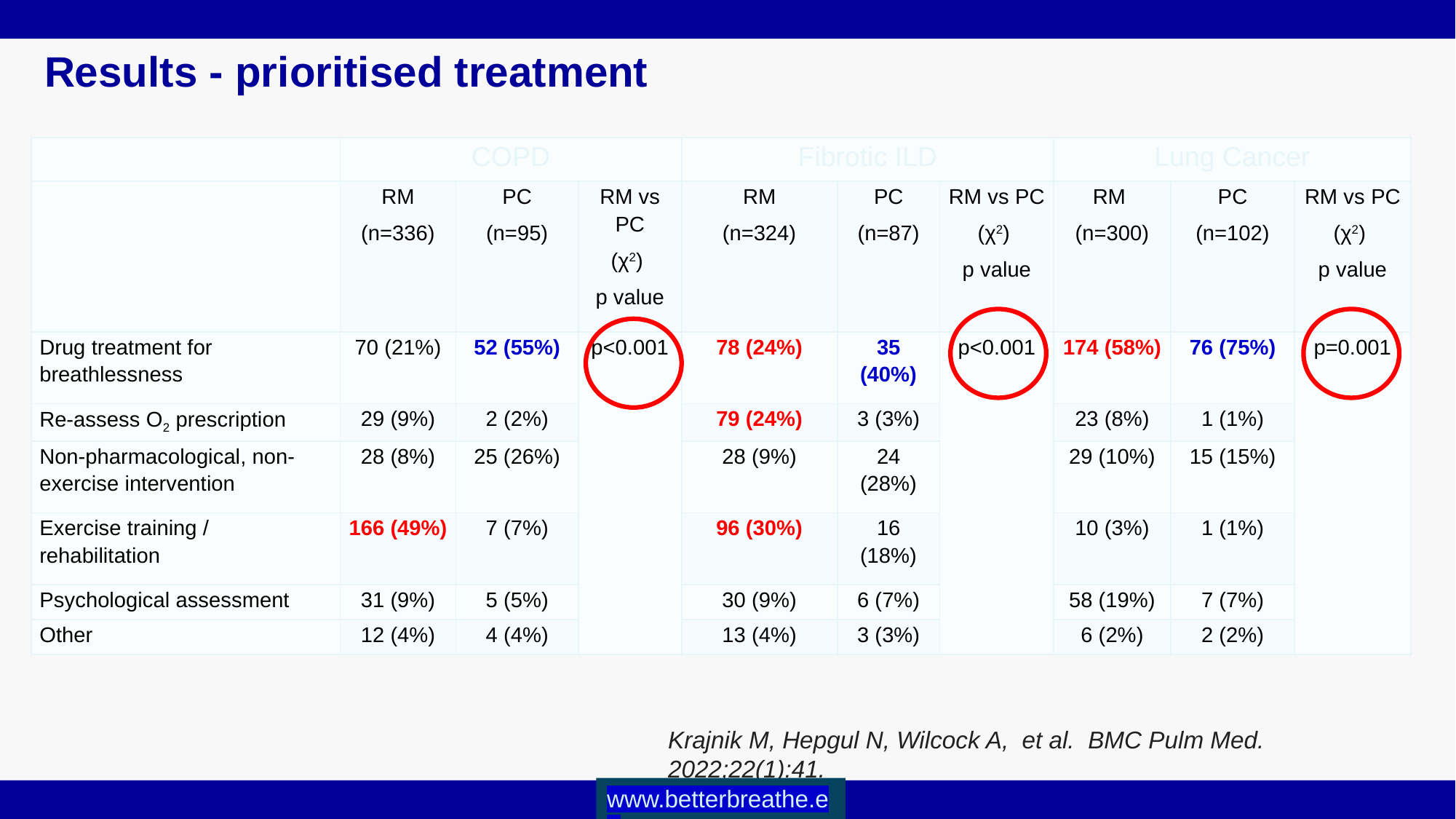

# Results - prioritised treatment
|  | COPD |  |  | Fibrotic ILD |  |  | Lung Cancer |  |  |
| --- | --- | --- | --- | --- | --- | --- | --- | --- | --- |
|  | RM (n=336) | PC (n=95) | RM vs PC (χ2) p value | RM (n=324) | PC (n=87) | RM vs PC (χ2) p value | RM (n=300) | PC (n=102) | RM vs PC (χ2) p value |
| Drug treatment for breathlessness | 70 (21%) | 52 (55%) | p<0.001 | 78 (24%) | 35 (40%) | p<0.001 | 174 (58%) | 76 (75%) | p=0.001 |
| Re-assess O2 prescription | 29 (9%) | 2 (2%) |  | 79 (24%) | 3 (3%) |  | 23 (8%) | 1 (1%) |  |
| Non-pharmacological, non-exercise intervention | 28 (8%) | 25 (26%) |  | 28 (9%) | 24 (28%) |  | 29 (10%) | 15 (15%) |  |
| Exercise training / rehabilitation | 166 (49%) | 7 (7%) |  | 96 (30%) | 16 (18%) |  | 10 (3%) | 1 (1%) |  |
| Psychological assessment | 31 (9%) | 5 (5%) |  | 30 (9%) | 6 (7%) |  | 58 (19%) | 7 (7%) |  |
| Other | 12 (4%) | 4 (4%) |  | 13 (4%) | 3 (3%) |  | 6 (2%) | 2 (2%) |  |

Krajnik M, Hepgul N, Wilcock A,  et al.  BMC Pulm Med. 2022;22(1):41.
www.betterbreathe.eu